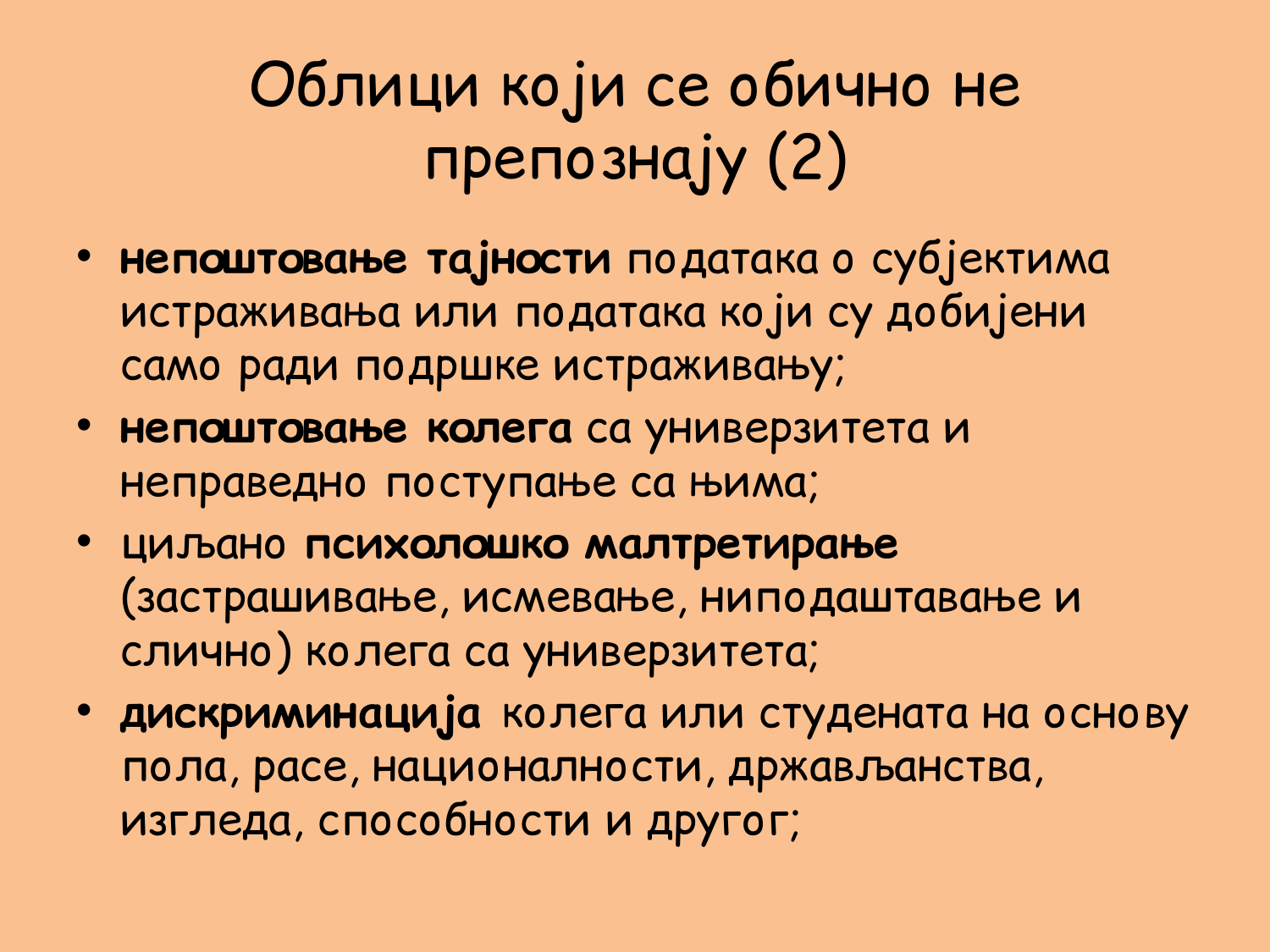

# Облици који се обично не препознају (2)
непоштовање тајности података о субјектима истраживања или података који су добијени само ради подршке истраживању;
непоштовање колега са универзитета и неправедно поступање са њима;
циљано психолошко малтретирање (застрашивање, исмевање, ниподаштавање и слично) колега са универзитета;
дискриминација колега или студената на основу пола, расе, националности, држављанства, изгледа, способности и другог;